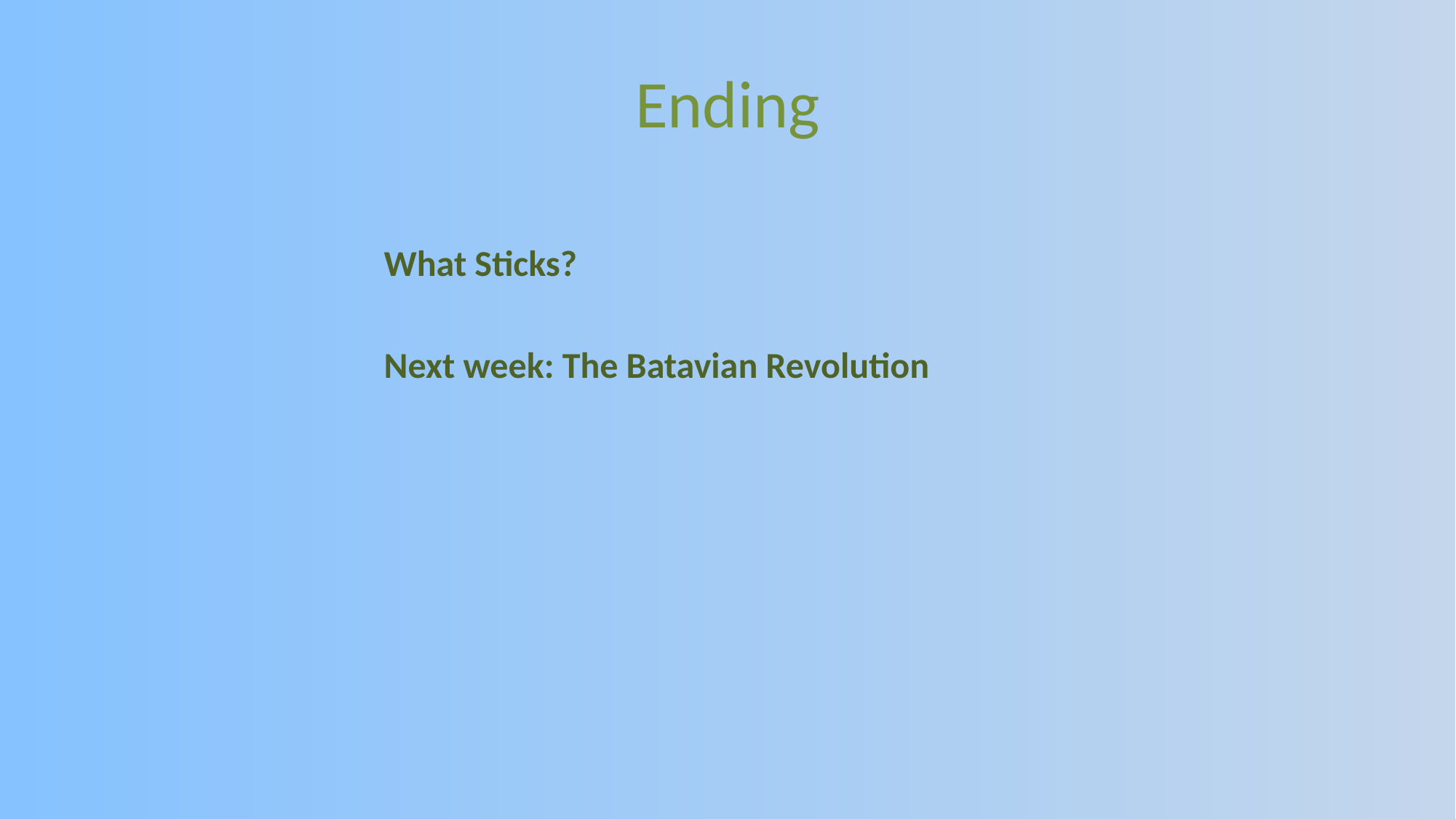

# Ending
What Sticks?

Next week: The Batavian Revolution